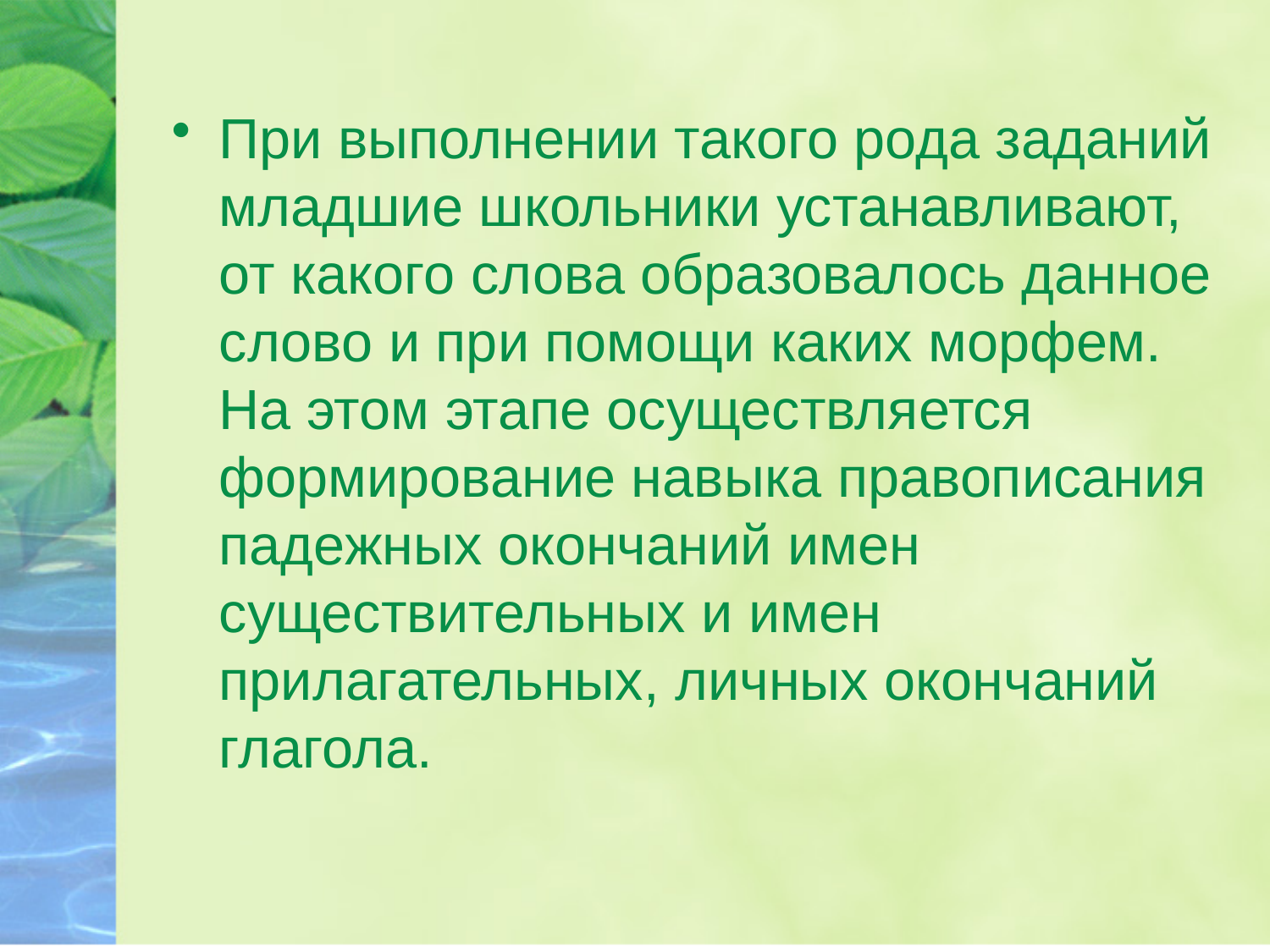

При выполнении такого рода заданий младшие школьники устанавливают, от какого слова образовалось данное слово и при помощи каких морфем. На этом этапе осуществляется формирование навыка правописания падежных окончаний имен существительных и имен прилагательных, личных окончаний глагола.